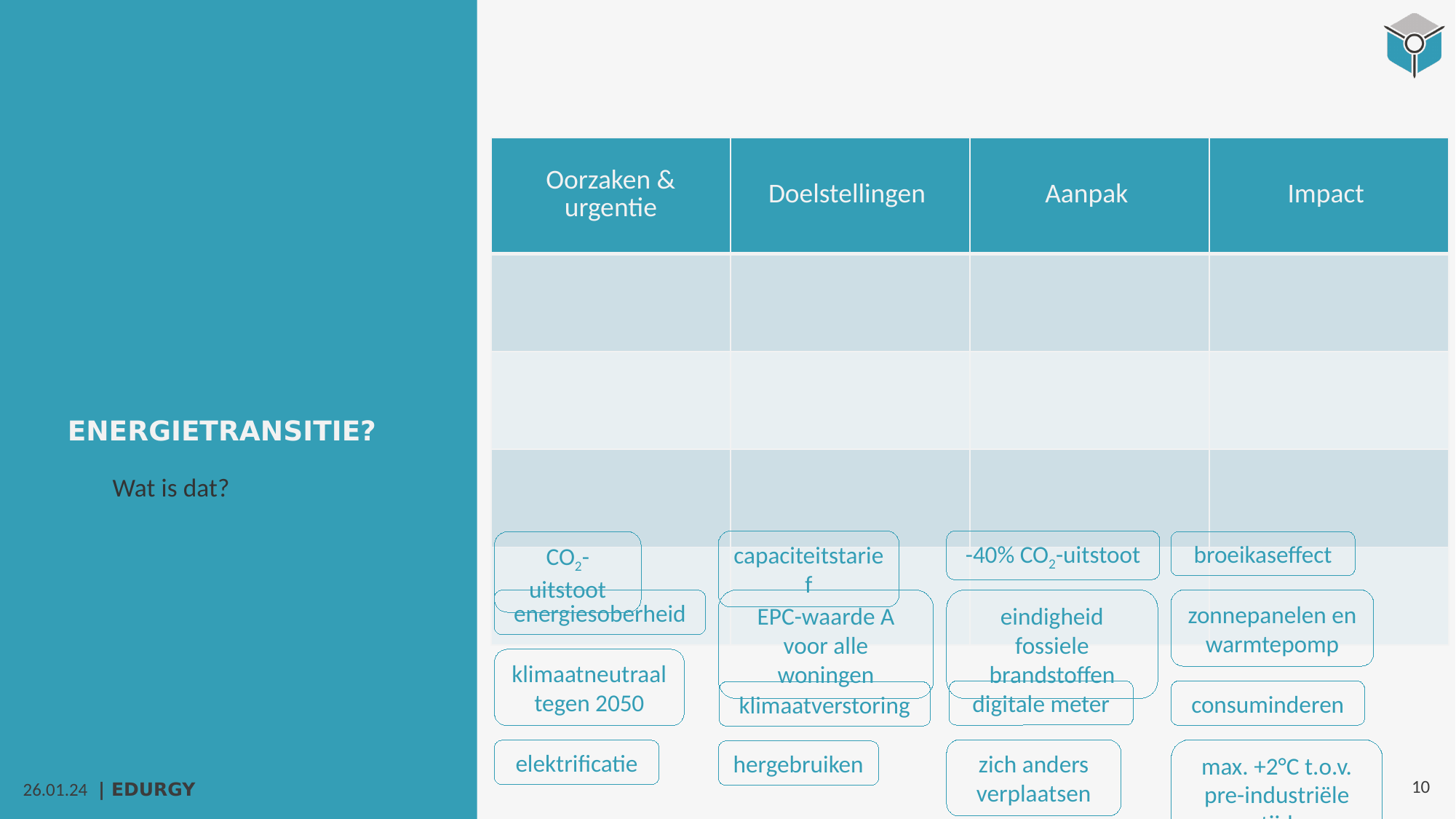

| Oorzaken & urgentie | Doelstellingen | Aanpak | Impact |
| --- | --- | --- | --- |
|  |  |  |  |
|  |  |  |  |
|  |  |  |  |
|  |  |  |  |
# Energietransitie?
Wat is dat?
capaciteitstarief
-40% CO2-uitstoot
CO2-uitstoot
broeikaseffect
eindigheid fossiele brandstoffen
zonnepanelen en warmtepomp
EPC-waarde A voor alle woningen
energiesoberheid
klimaatneutraal tegen 2050
digitale meter
consuminderen
klimaatverstoring
zich anders verplaatsen
max. +2°C t.o.v. pre-industriële tijd
elektrificatie
hergebruiken
10
26.01.24
| EDURGY